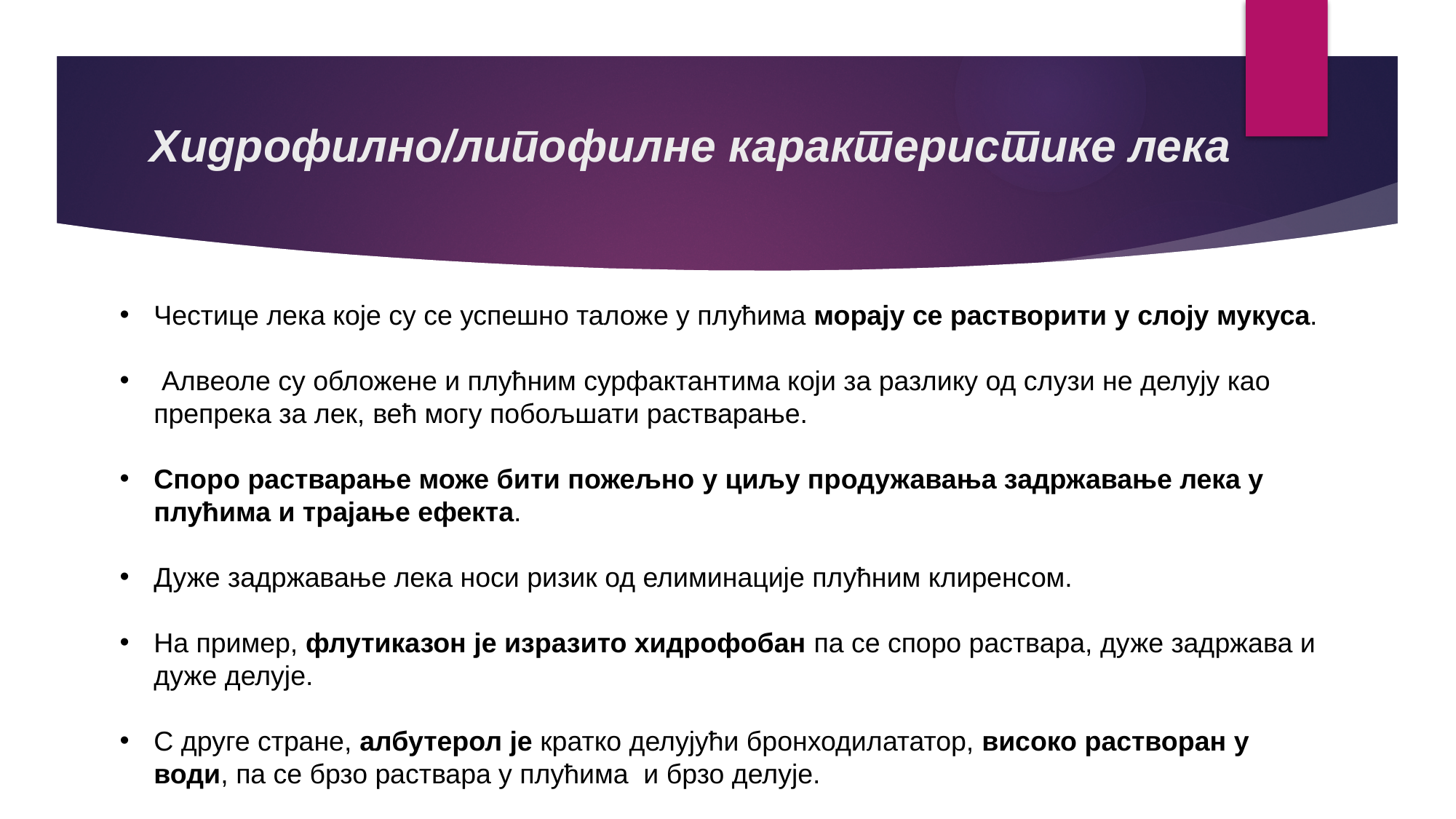

# Хидрофилно/липофилне карактеристике лека

Честице лека које су се успешно таложе у плућима морају се растворити у слоју мукуса.

 Алвеоле су обложене и плућним сурфактантима који за разлику од слузи не делују као препрека за лек, већ могу побољшати растварање.

Споро растварање може бити пожељно у циљу продужавања задржавање лека у плућима и трајање ефекта.

Дуже задржавање лека носи ризик од елиминације плућним клиренсом.

На пример, флутиказон је изразито хидрофобан па се споро раствара, дуже задржава и дуже делује.

С друге стране, албутерол је кратко делујући бронходилататор, високо растворан у води, па се брзо раствара у плућима  и брзо делује.